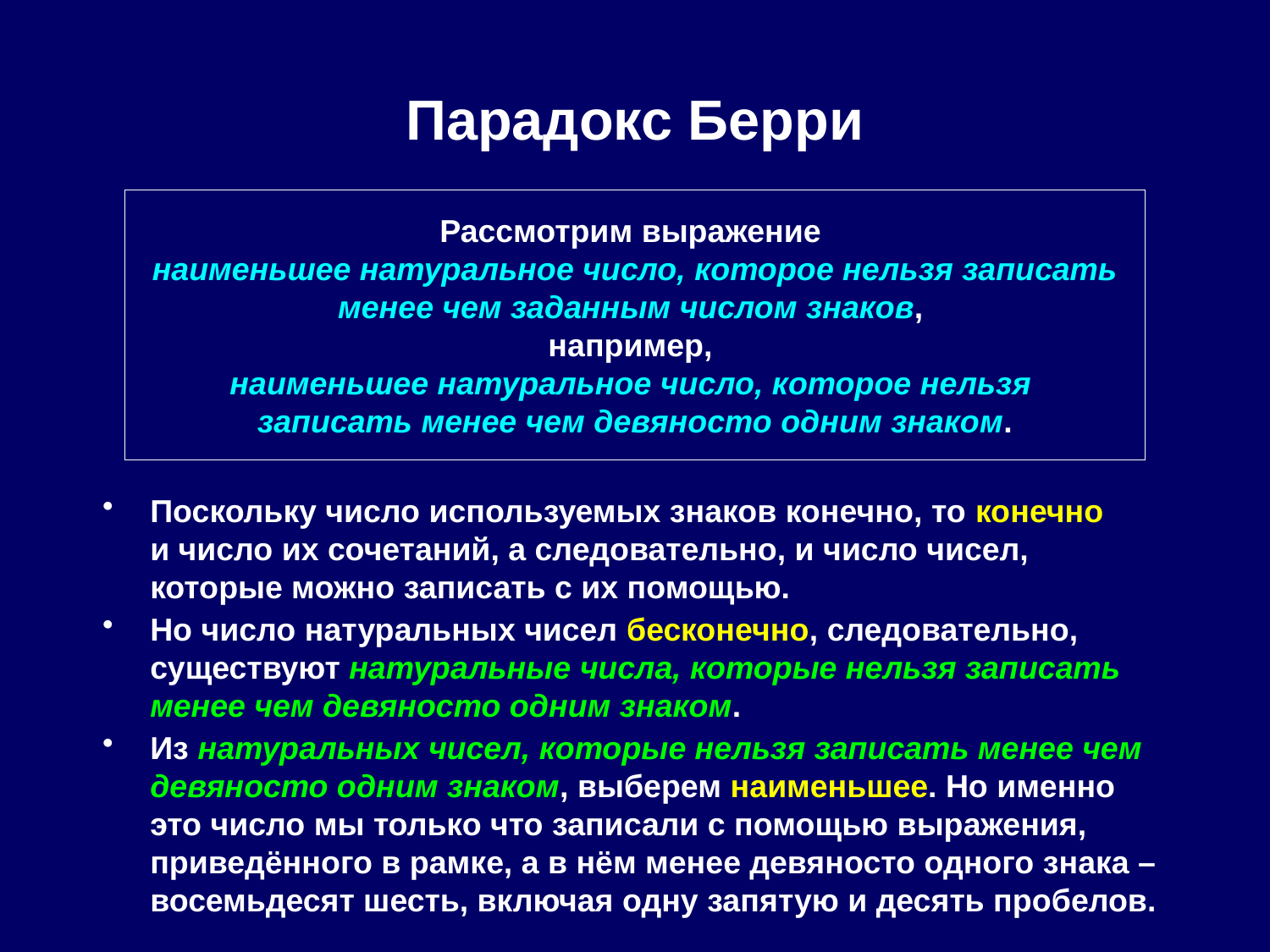

# Парадокс Берри
Рассмотрим выражение
наименьшее натуральное число, которое нельзя записать менее чем заданным числом знаков,
например,
наименьшее натуральное число, которое нельзя
записать менее чем девяносто одним знаком.
Поскольку число используемых знаков конечно, то конечно
и число их сочетаний, а следовательно, и число чисел, которые можно записать с их помощью.
Но число натуральных чисел бесконечно, следовательно, существуют натуральные числа, которые нельзя записать менее чем девяносто одним знаком.
Из натуральных чисел, которые нельзя записать менее чем девяносто одним знаком, выберем наименьшее. Но именно это число мы только что записали с помощью выражения, приведённого в рамке, а в нём менее девяносто одного знака – восемьдесят шесть, включая одну запятую и десять пробелов.